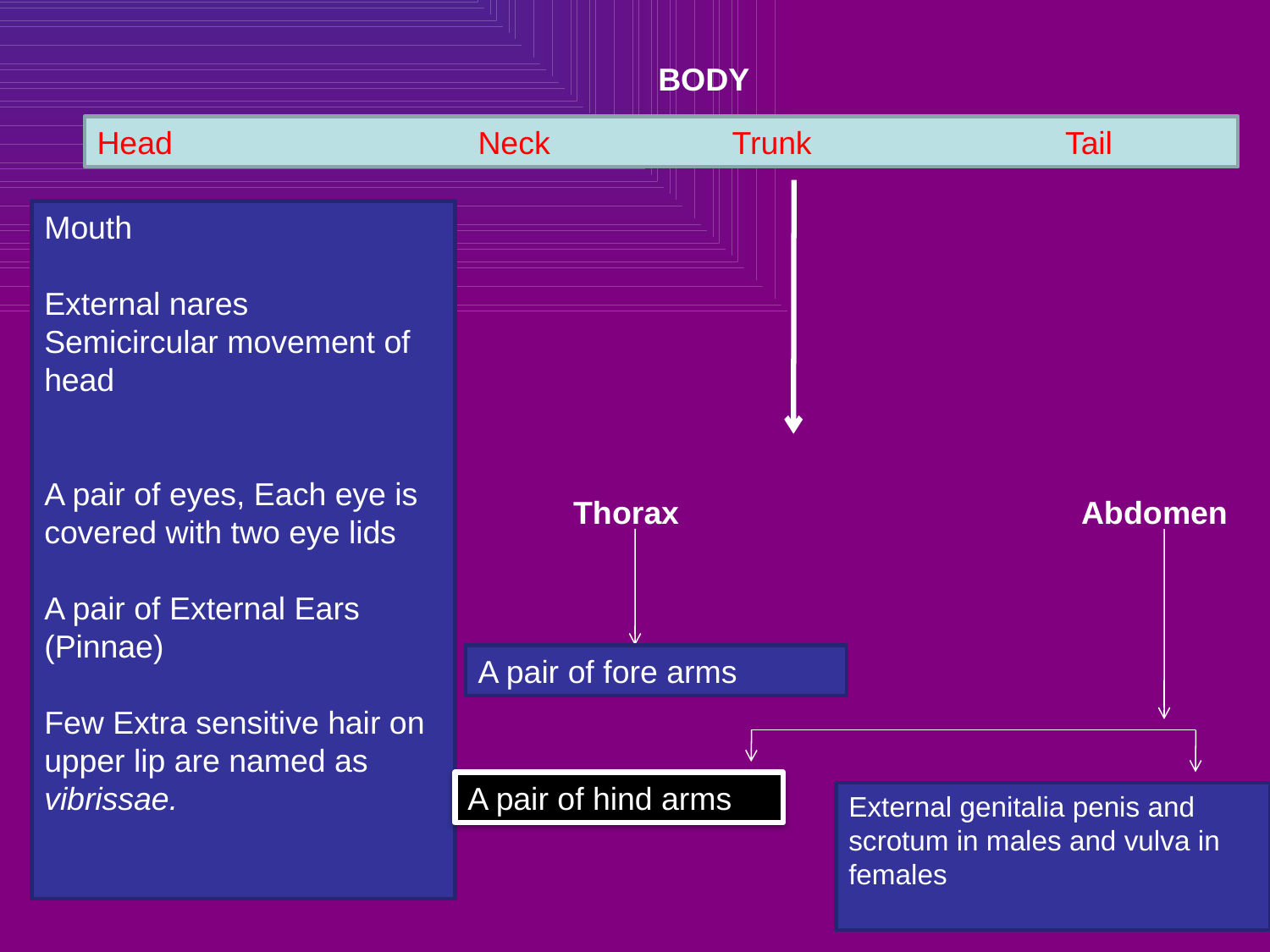

BODY

Head			Neck		Trunk		         Tail
Mouth

External nares
Semicircular movement of head

A pair of eyes, Each eye is covered with two eye lids

A pair of External Ears (Pinnae)

Few Extra sensitive hair on upper lip are named as vibrissae.

Thorax				Abdomen

A pair of fore arms
A pair of hind arms
External genitalia penis and scrotum in males and vulva in females